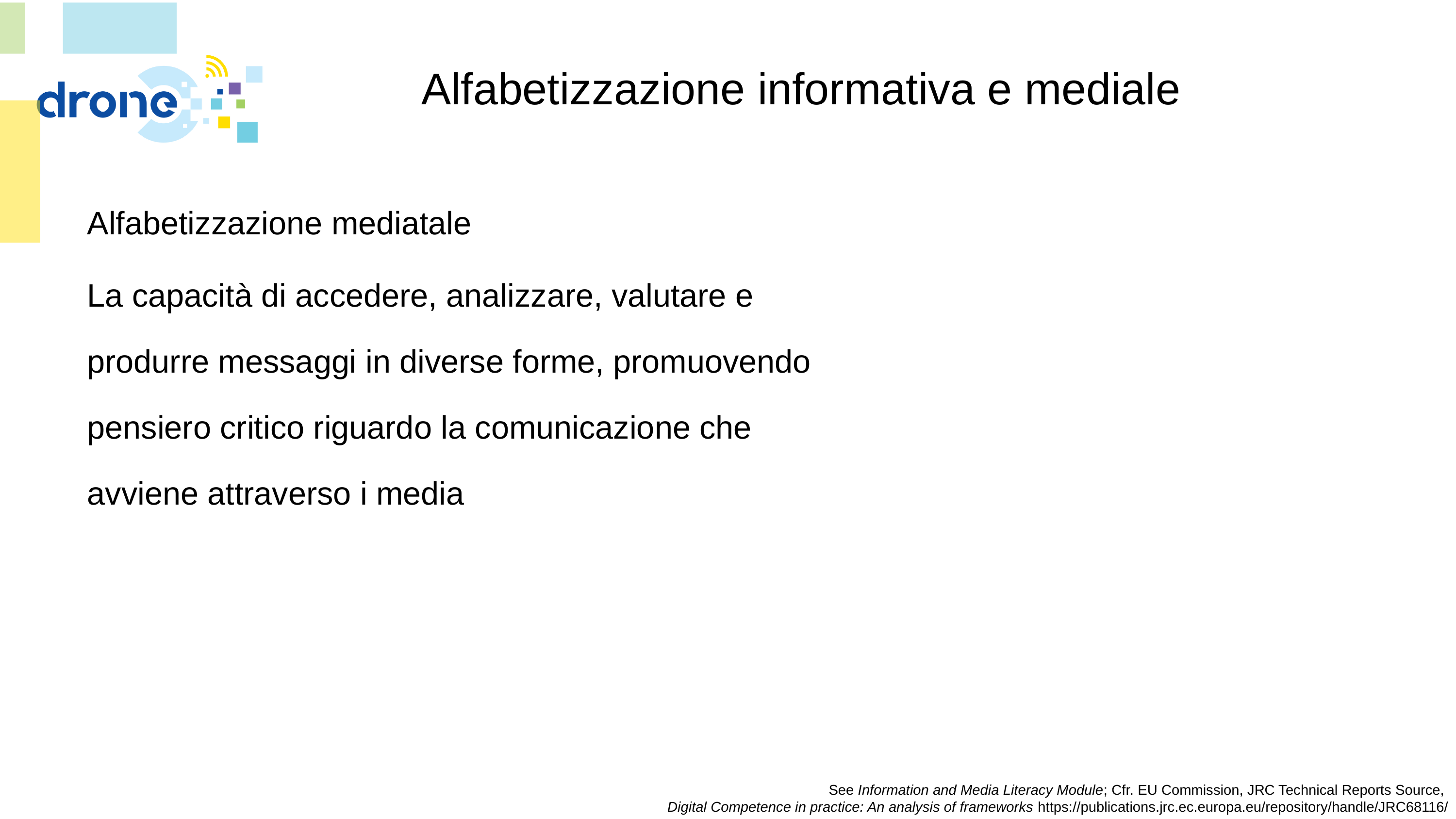

# Alfabetizzazione informativa e mediale

Alfabetizzazione mediatale
La capacità di accedere, analizzare, valutare e produrre messaggi in diverse forme, promuovendo pensiero critico riguardo la comunicazione che avviene attraverso i media
See Information and Media Literacy Module; Cfr. EU Commission, JRC Technical Reports Source,
Digital Competence in practice: An analysis of frameworks https://publications.jrc.ec.europa.eu/repository/handle/JRC68116/